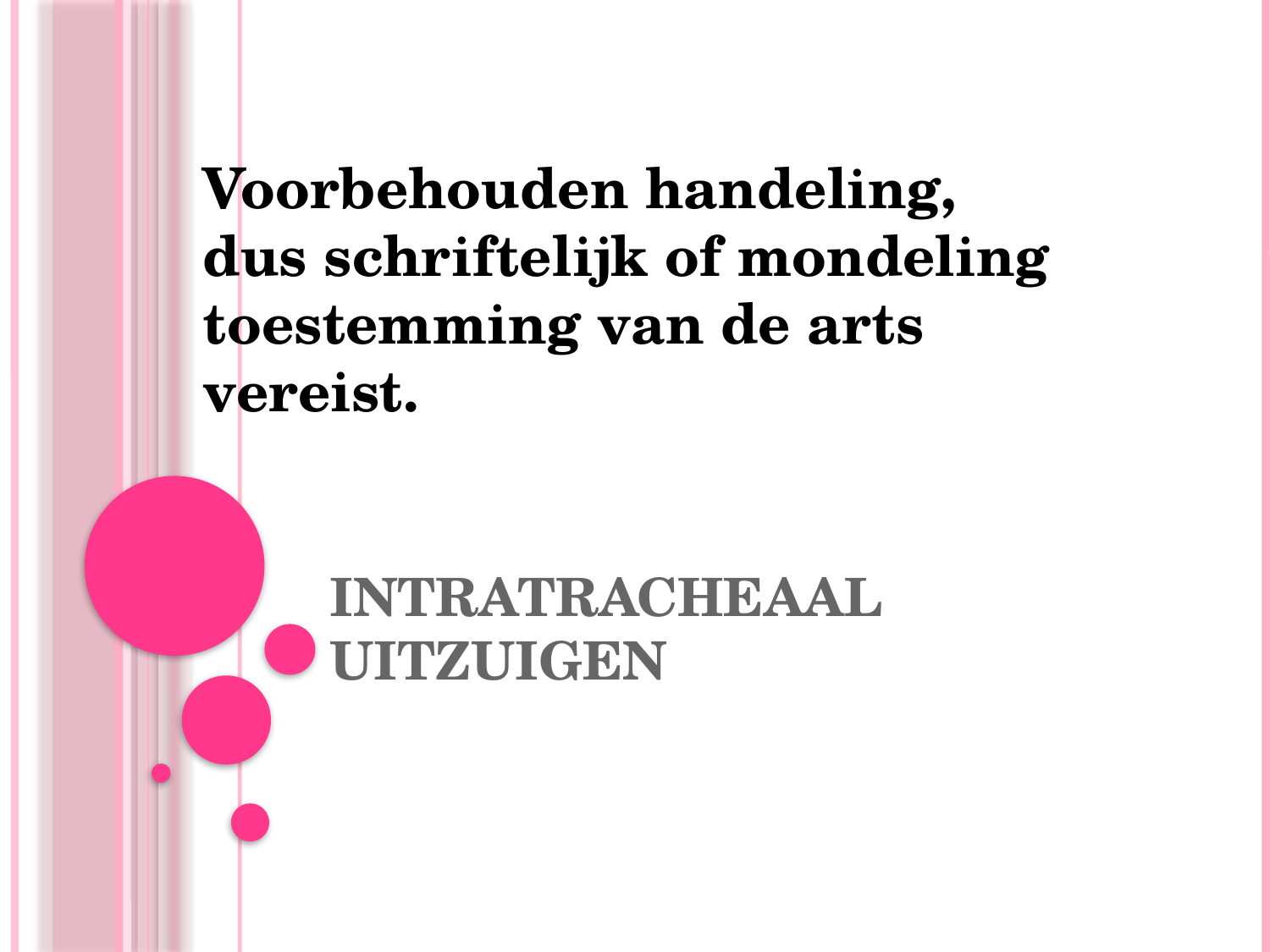

Voorbehouden handeling, dus schriftelijk of mondeling toestemming van de arts vereist.
# Intratracheaal uitzuigen